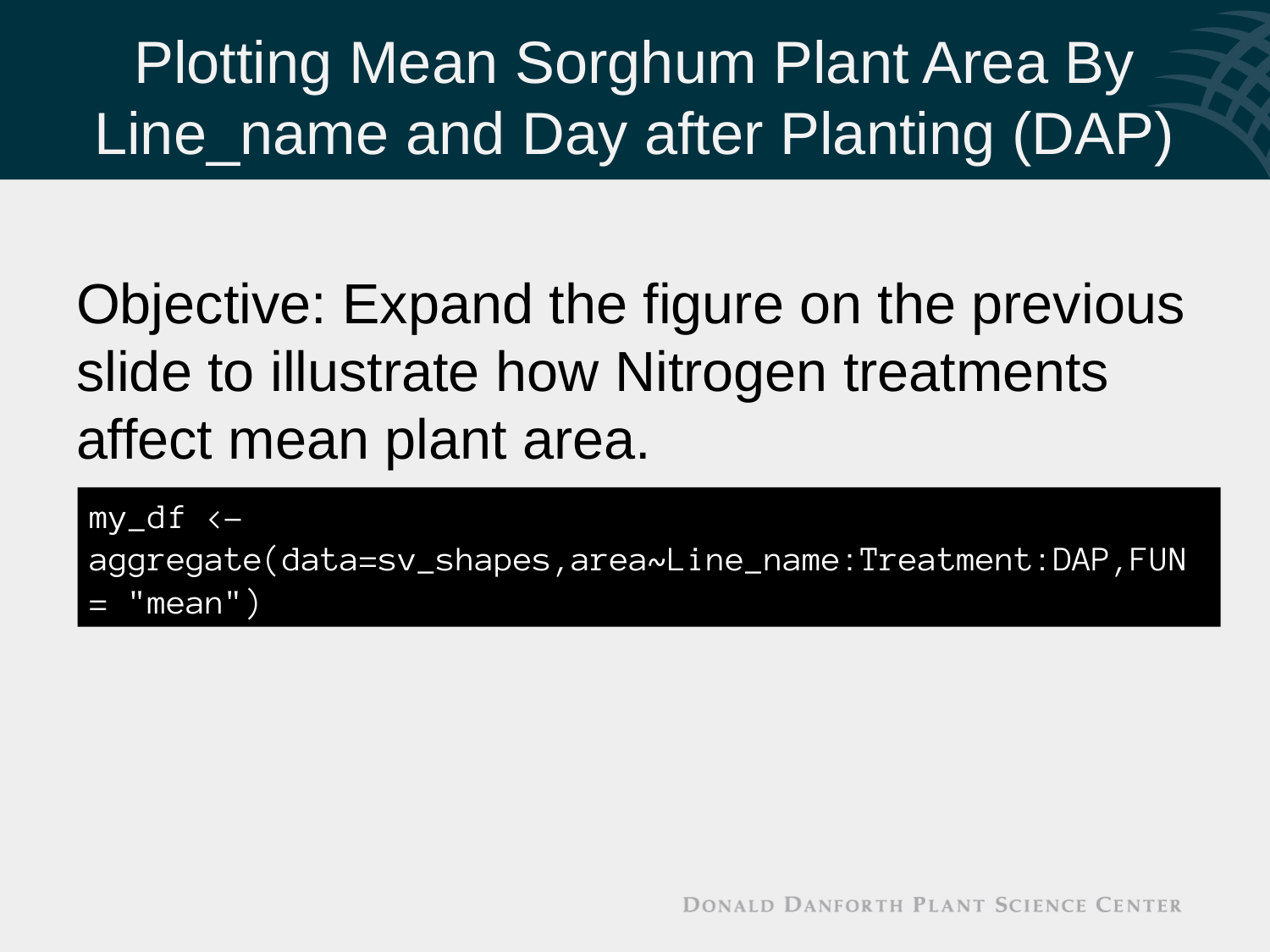

# Plotting Mean Sorghum Plant Area By Line_name and Day after Planting (DAP)
Objective: Expand the figure on the previous slide to illustrate how Nitrogen treatments affect mean plant area.

my_df <- aggregate(data=sv_shapes,area~Line_name:Treatment:DAP,FUN = "mean")